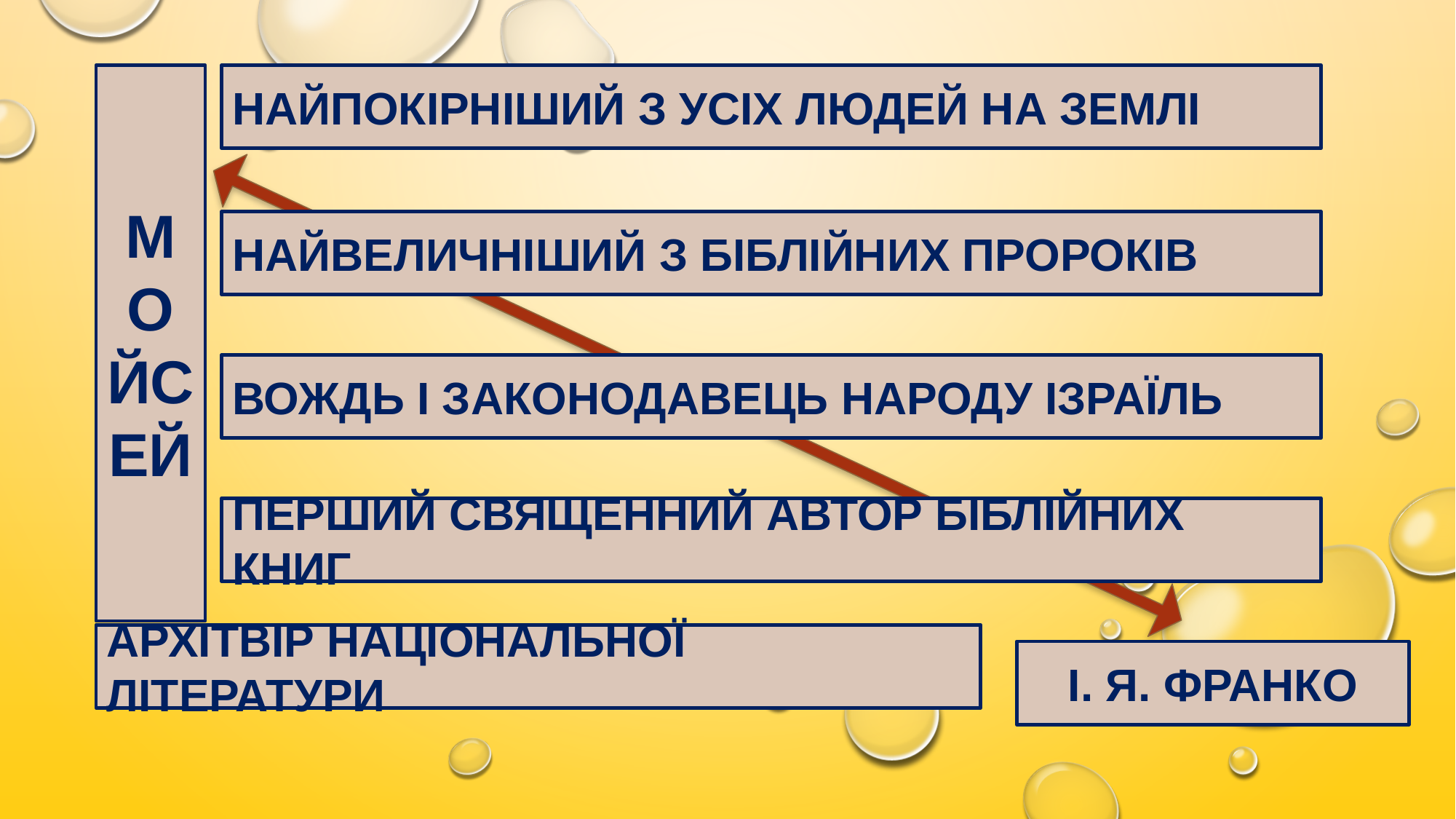

МОЙСЕЙ
НАЙПОКІРНІШИЙ З УСІХ ЛЮДЕЙ НА ЗЕМЛІ
НАЙВЕЛИЧНІШИЙ З БІБЛІЙНИХ ПРОРОКІВ
ВОЖДЬ І ЗАКОНОДАВЕЦЬ НАРОДУ ІЗРАЇЛЬ
ПЕРШИЙ СВЯЩЕННИЙ АВТОР БІБЛІЙНИХ КНИГ
АРХІТВІР НАЦІОНАЛЬНОЇ ЛІТЕРАТУРИ
І. Я. ФРАНКО